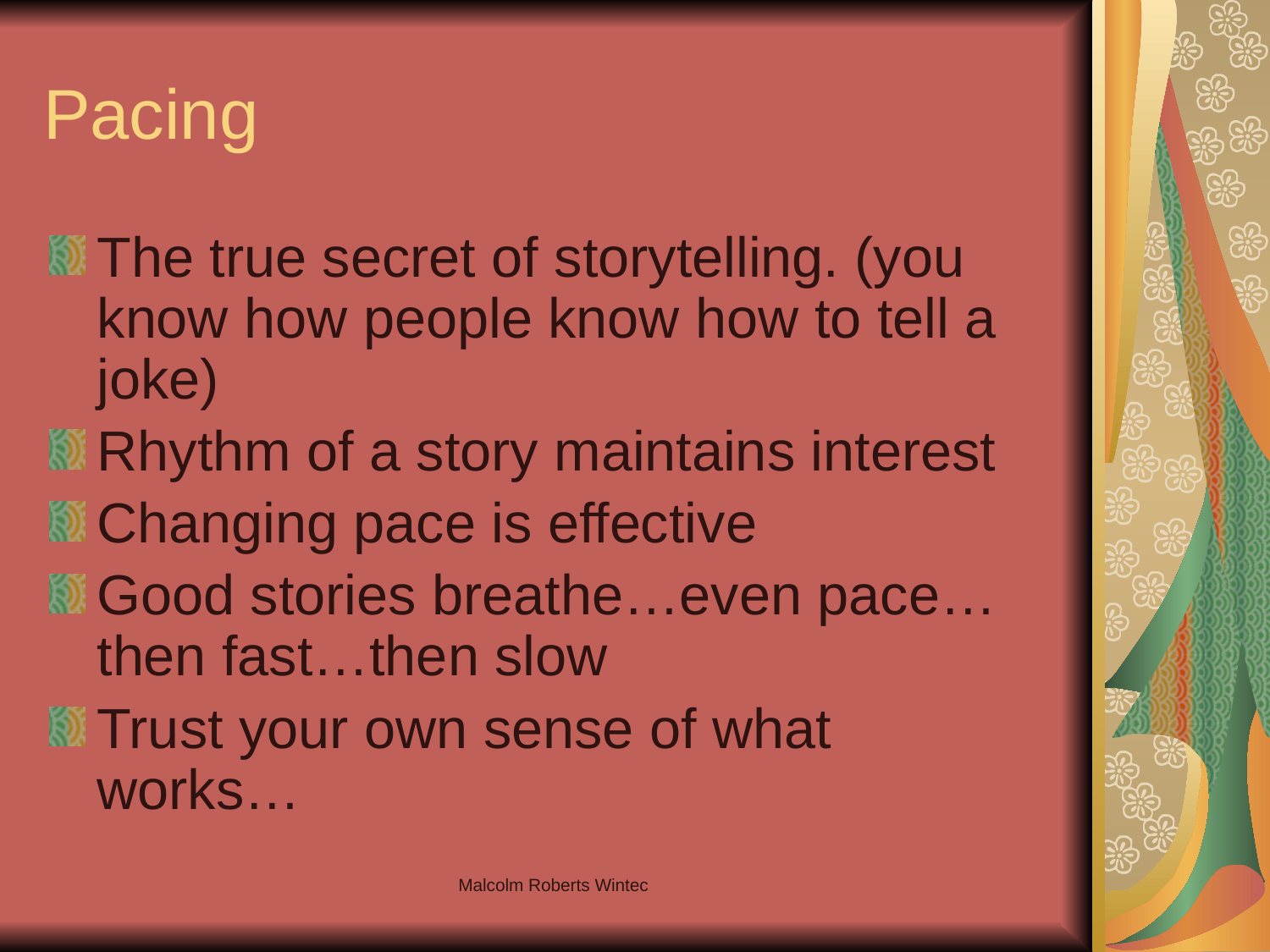

# Pacing
The true secret of storytelling. (you know how people know how to tell a joke)
Rhythm of a story maintains interest
Changing pace is effective
Good stories breathe…even pace…then fast…then slow
Trust your own sense of what works…
Malcolm Roberts Wintec